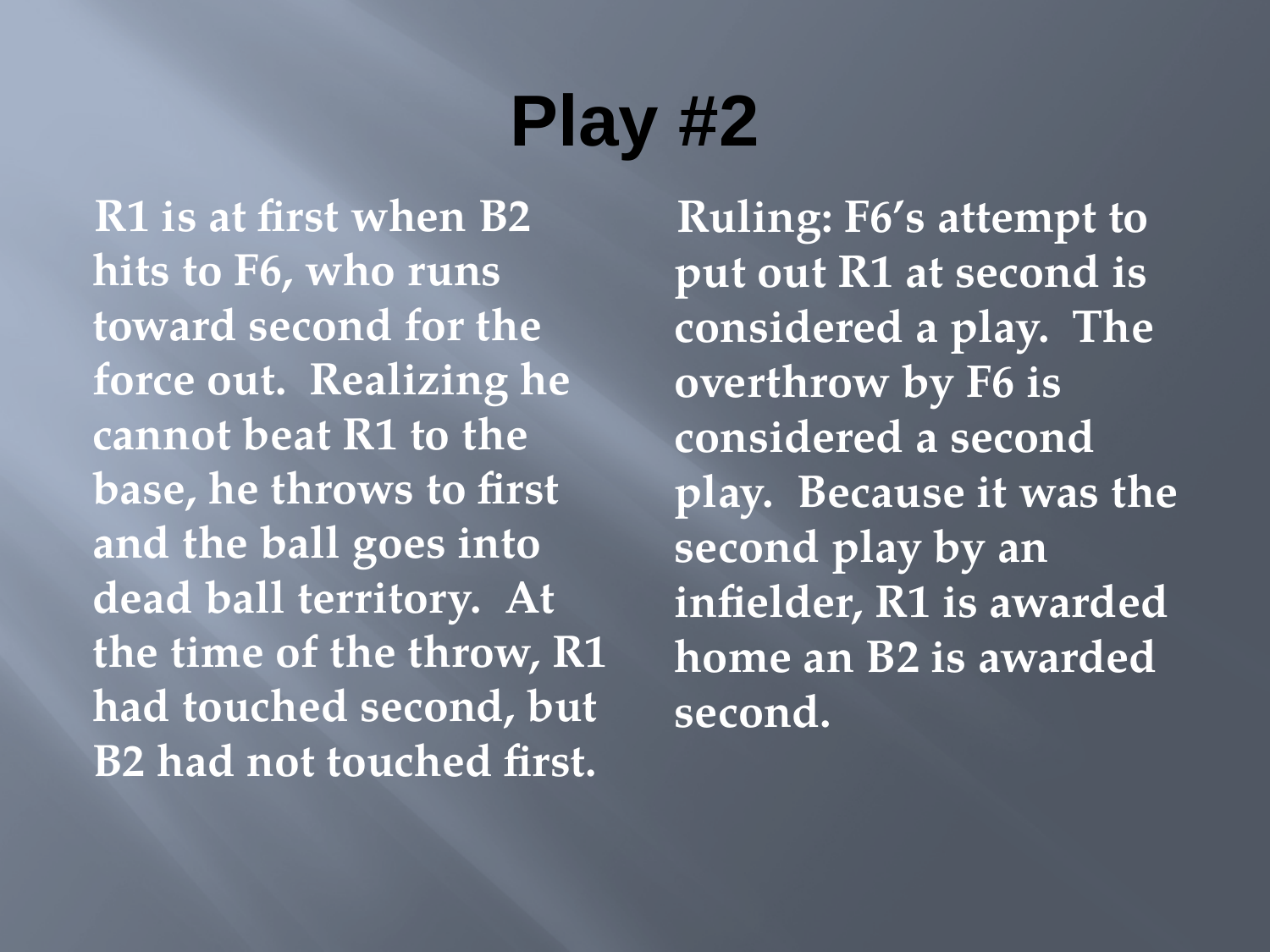

# Play #2
R1 is at first when B2 hits to F6, who runs toward second for the force out.  Realizing he cannot beat R1 to the base, he throws to first and the ball goes into dead ball territory.  At the time of the throw, R1 had touched second, but B2 had not touched first.
Ruling: F6’s attempt to put out R1 at second is considered a play.  The overthrow by F6 is considered a second play.  Because it was the second play by an infielder, R1 is awarded home an B2 is awarded second.